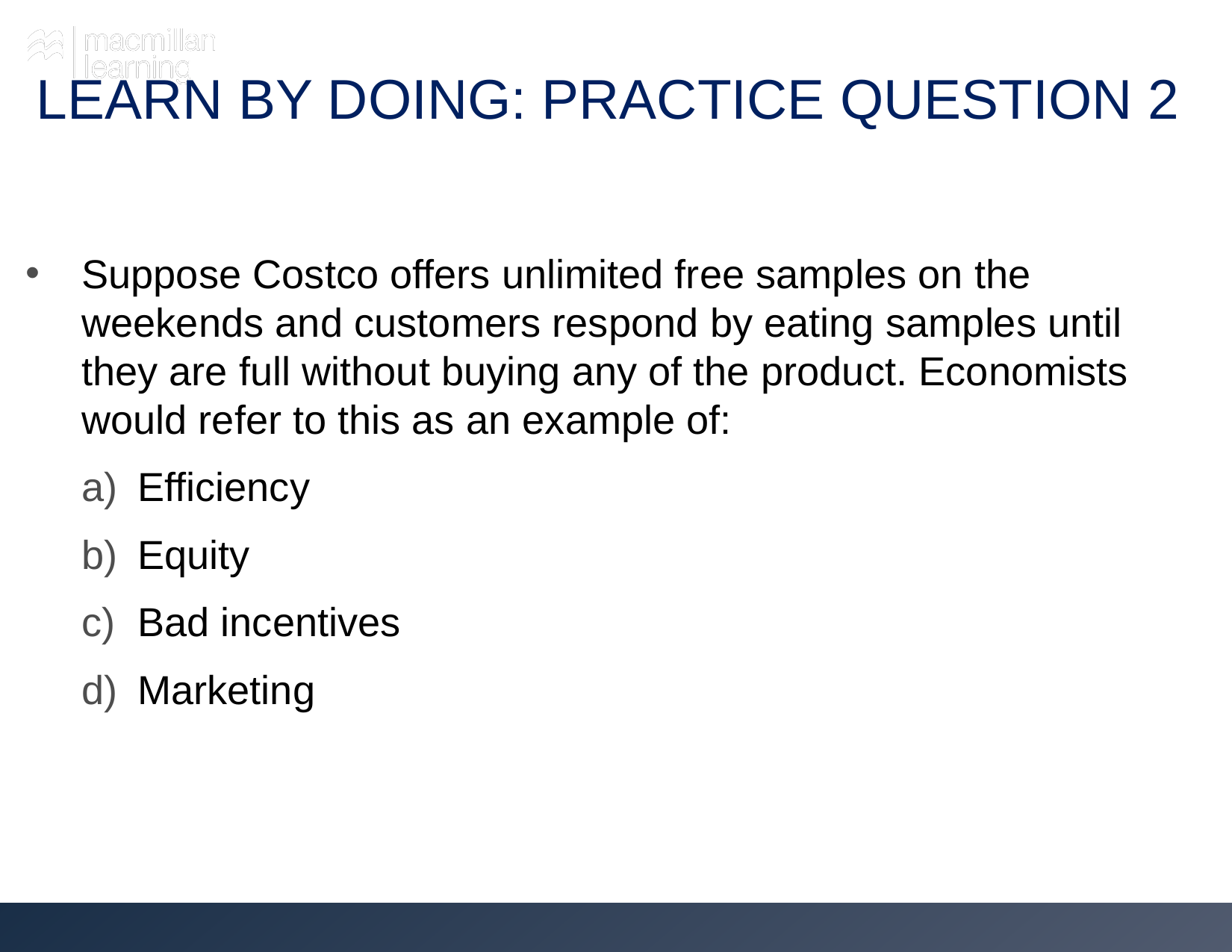

# LEARN BY DOING: PRACTICE QUESTION 2
Suppose Costco offers unlimited free samples on the weekends and customers respond by eating samples until they are full without buying any of the product. Economists would refer to this as an example of:
Efficiency
Equity
Bad incentives
Marketing